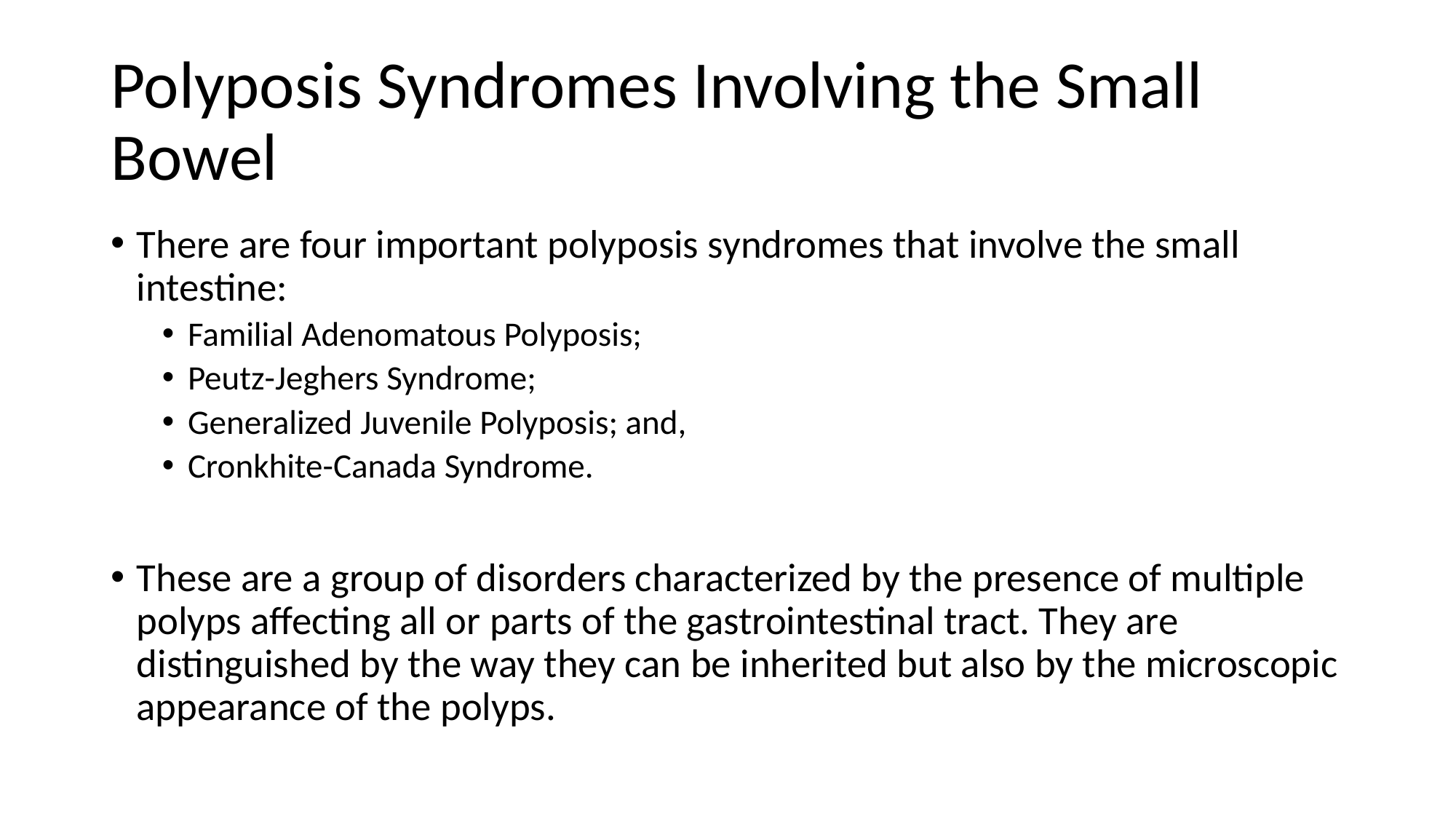

# Polyposis Syndromes Involving the Small Bowel
There are four important polyposis syndromes that involve the small intestine:
Familial Adenomatous Polyposis;
Peutz-Jeghers Syndrome;
Generalized Juvenile Polyposis; and,
Cronkhite-Canada Syndrome.

These are a group of disorders characterized by the presence of multiple polyps affecting all or parts of the gastrointestinal tract. They are distinguished by the way they can be inherited but also by the microscopic appearance of the polyps.